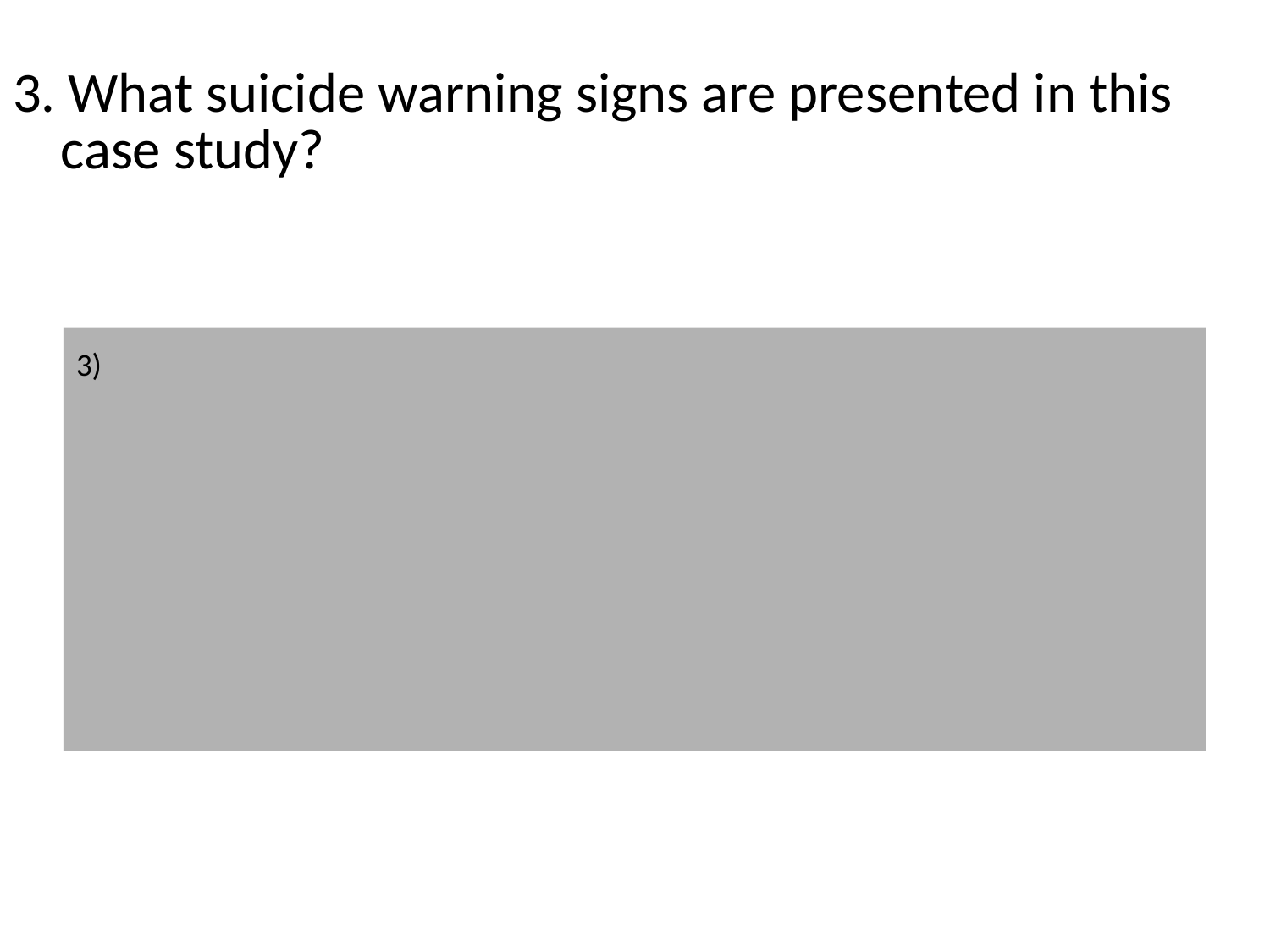

3. What suicide warning signs are presented in this case study?

3)